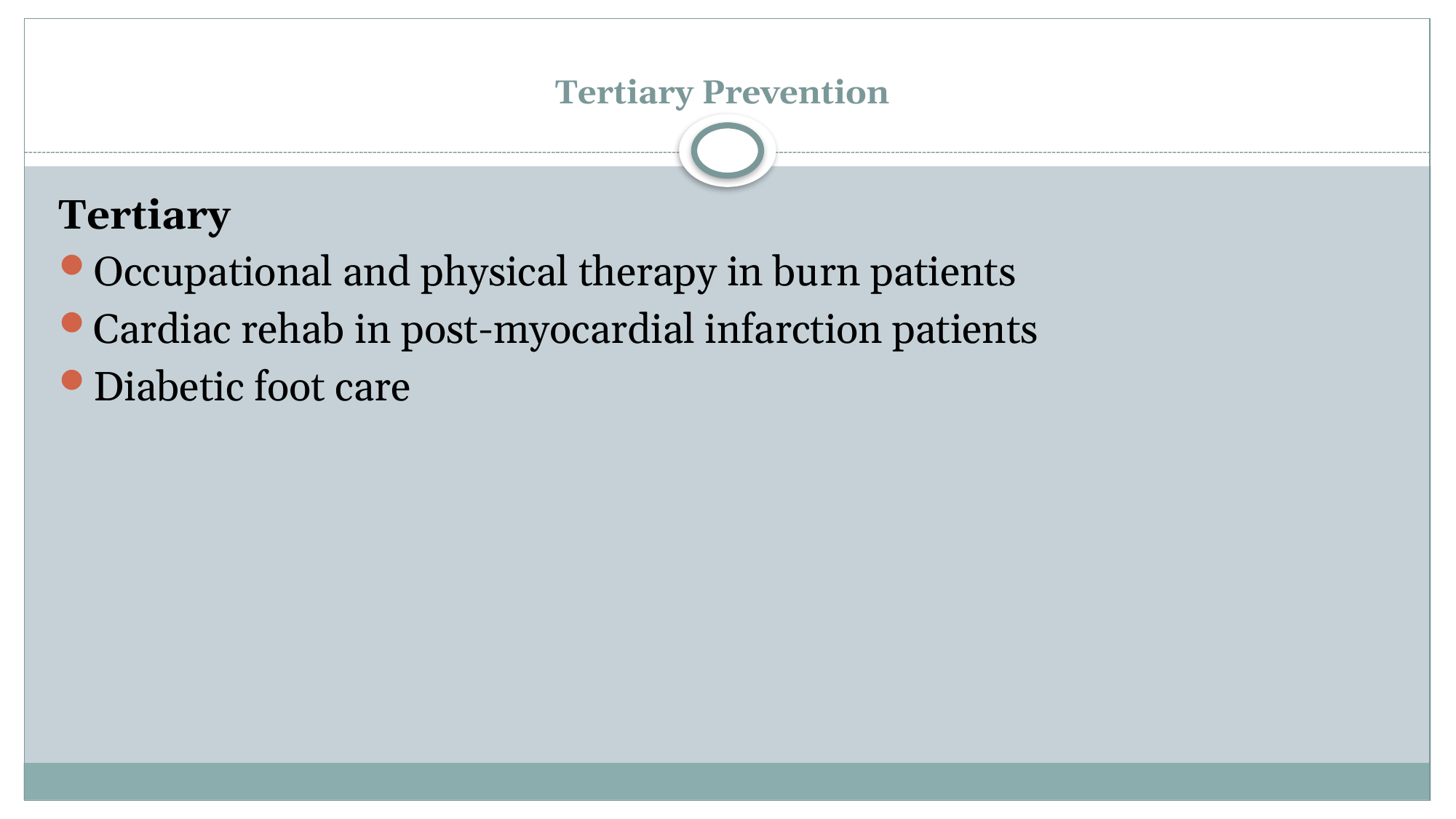

# Tertiary Prevention
Tertiary
Occupational and physical therapy in burn patients
Cardiac rehab in post-myocardial infarction patients
Diabetic foot care